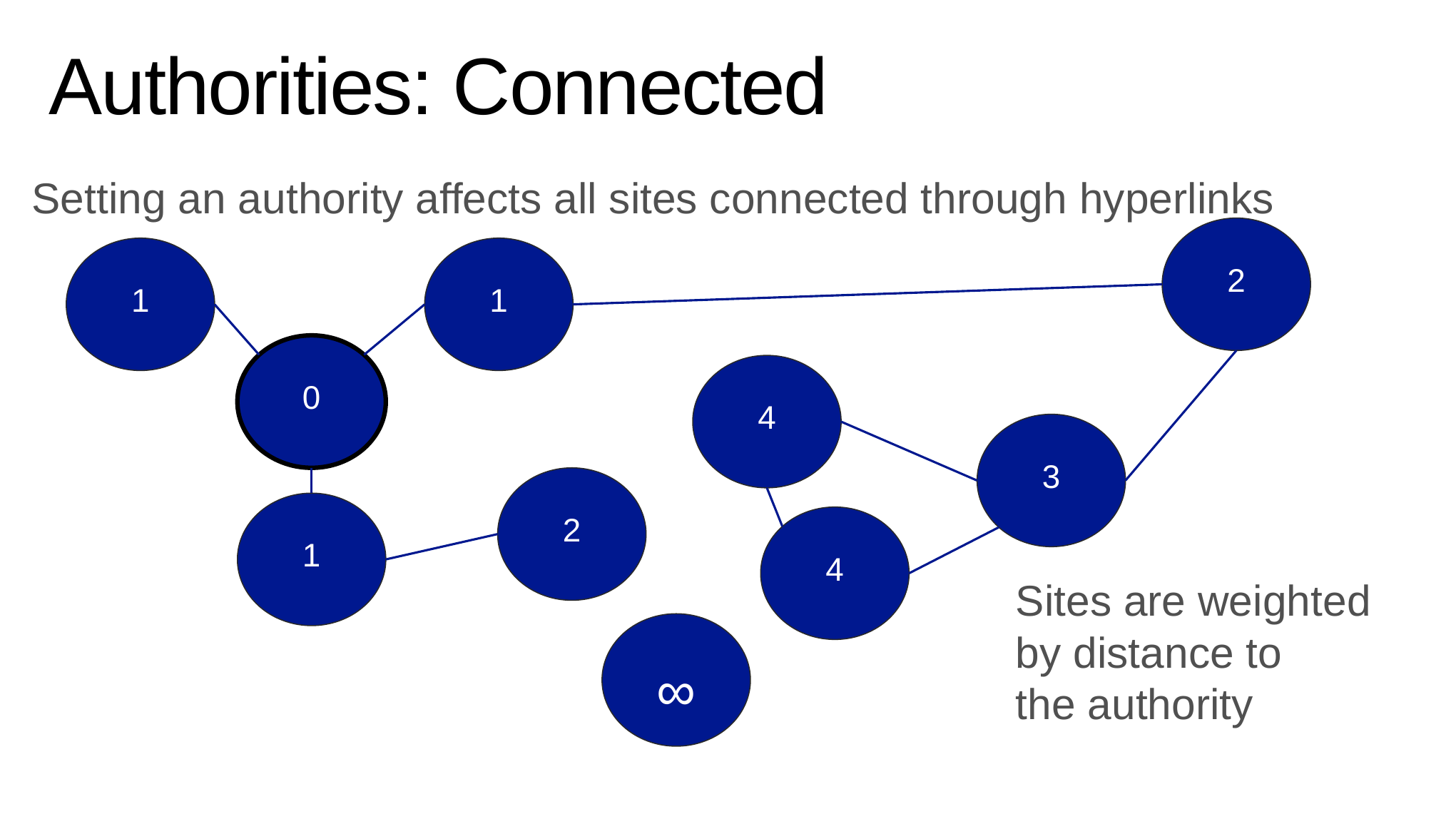

# Authorities: Connected
Setting an authority affects all sites connected through hyperlinks
2
1
1
0
4
3
2
1
4
Sites are weighted
by distance to
the authority
∞